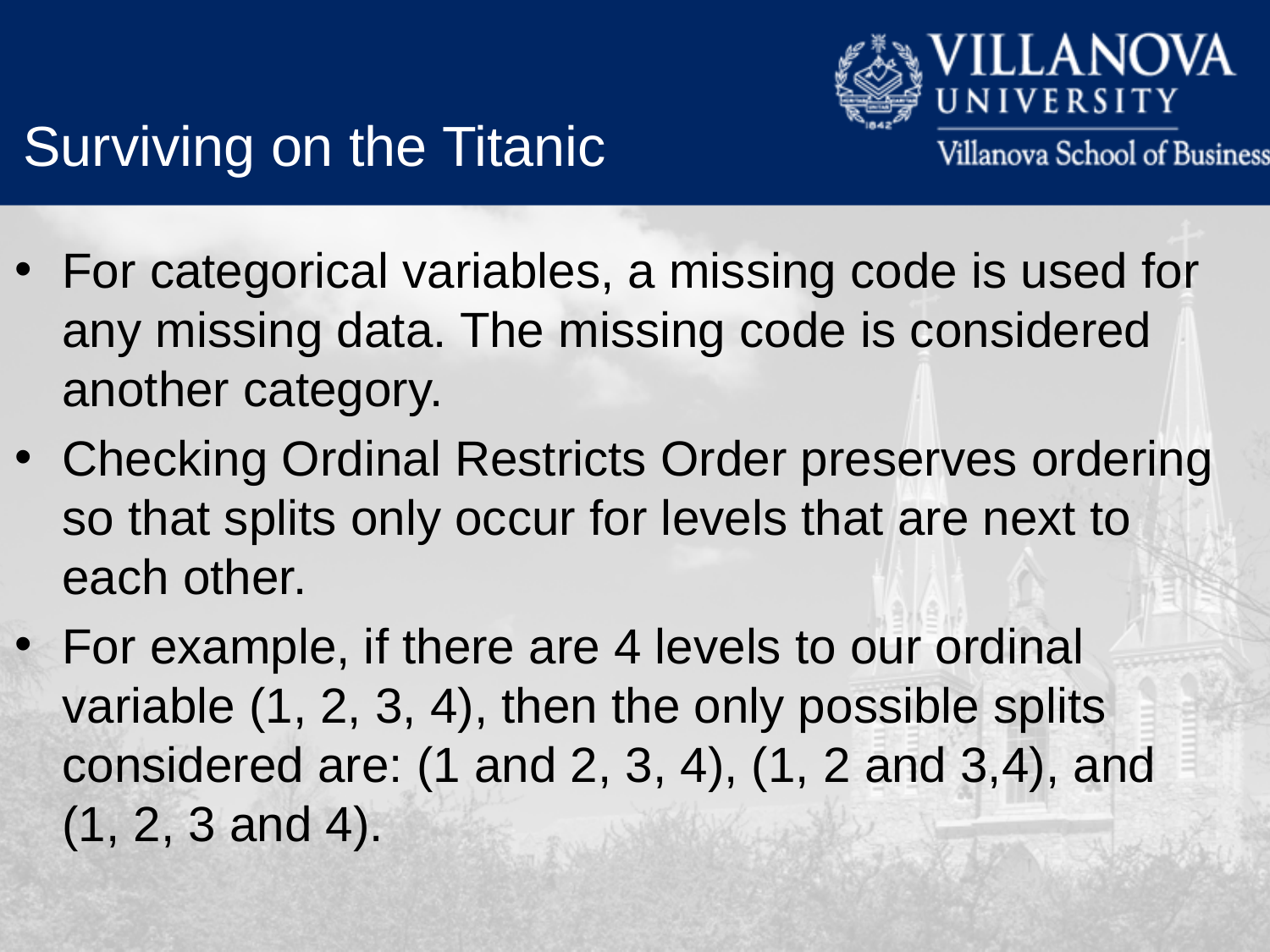

Surviving on the Titanic
For categorical variables, a missing code is used for any missing data. The missing code is considered another category.
Checking Ordinal Restricts Order preserves ordering so that splits only occur for levels that are next to each other.
For example, if there are 4 levels to our ordinal variable (1, 2, 3, 4), then the only possible splits considered are: (1 and 2, 3, 4), (1, 2 and 3,4), and (1, 2, 3 and 4).